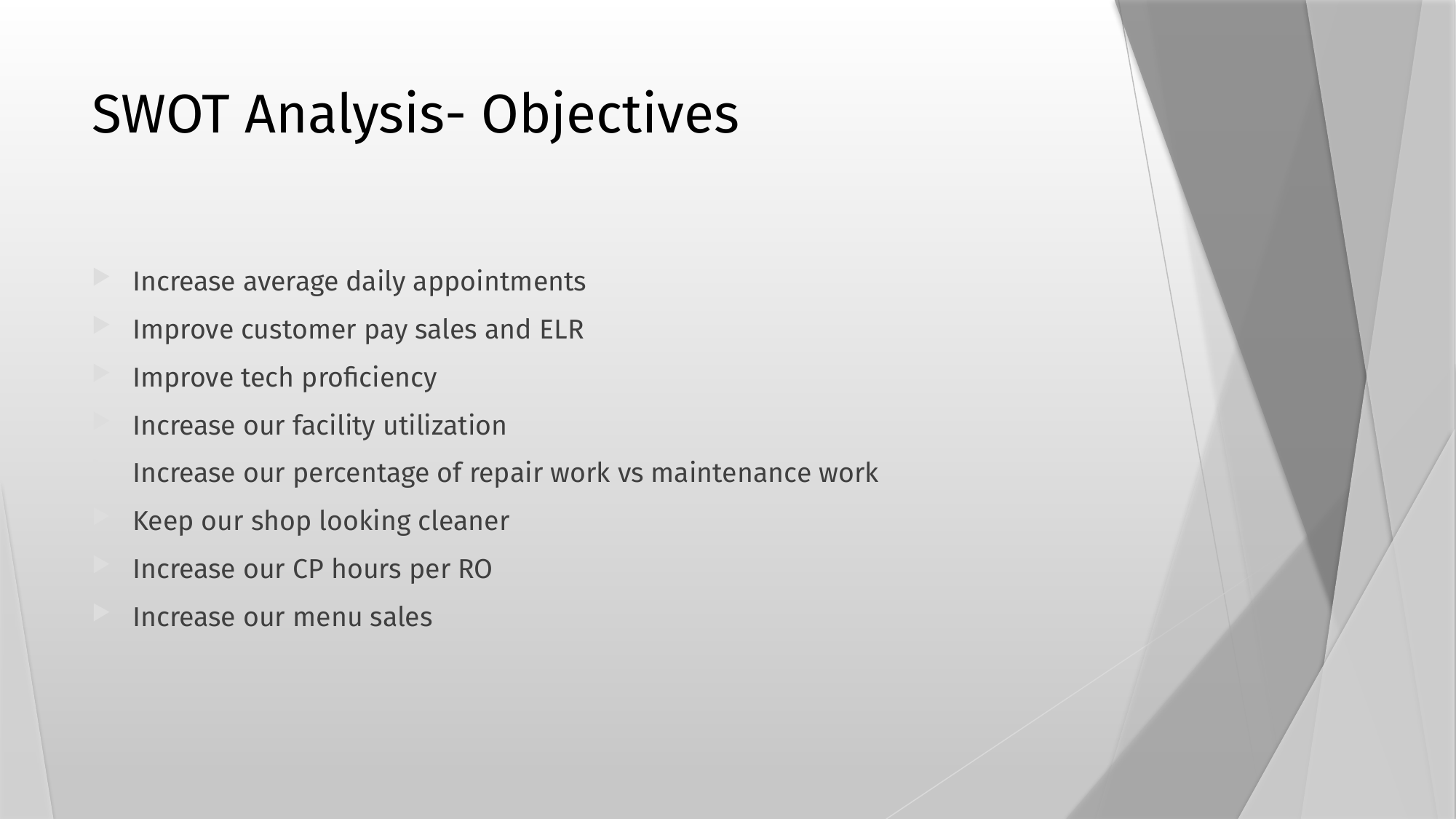

# SWOT Analysis- Objectives
Increase average daily appointments
Improve customer pay sales and ELR
Improve tech proficiency
Increase our facility utilization
Increase our percentage of repair work vs maintenance work
Keep our shop looking cleaner
Increase our CP hours per RO
Increase our menu sales